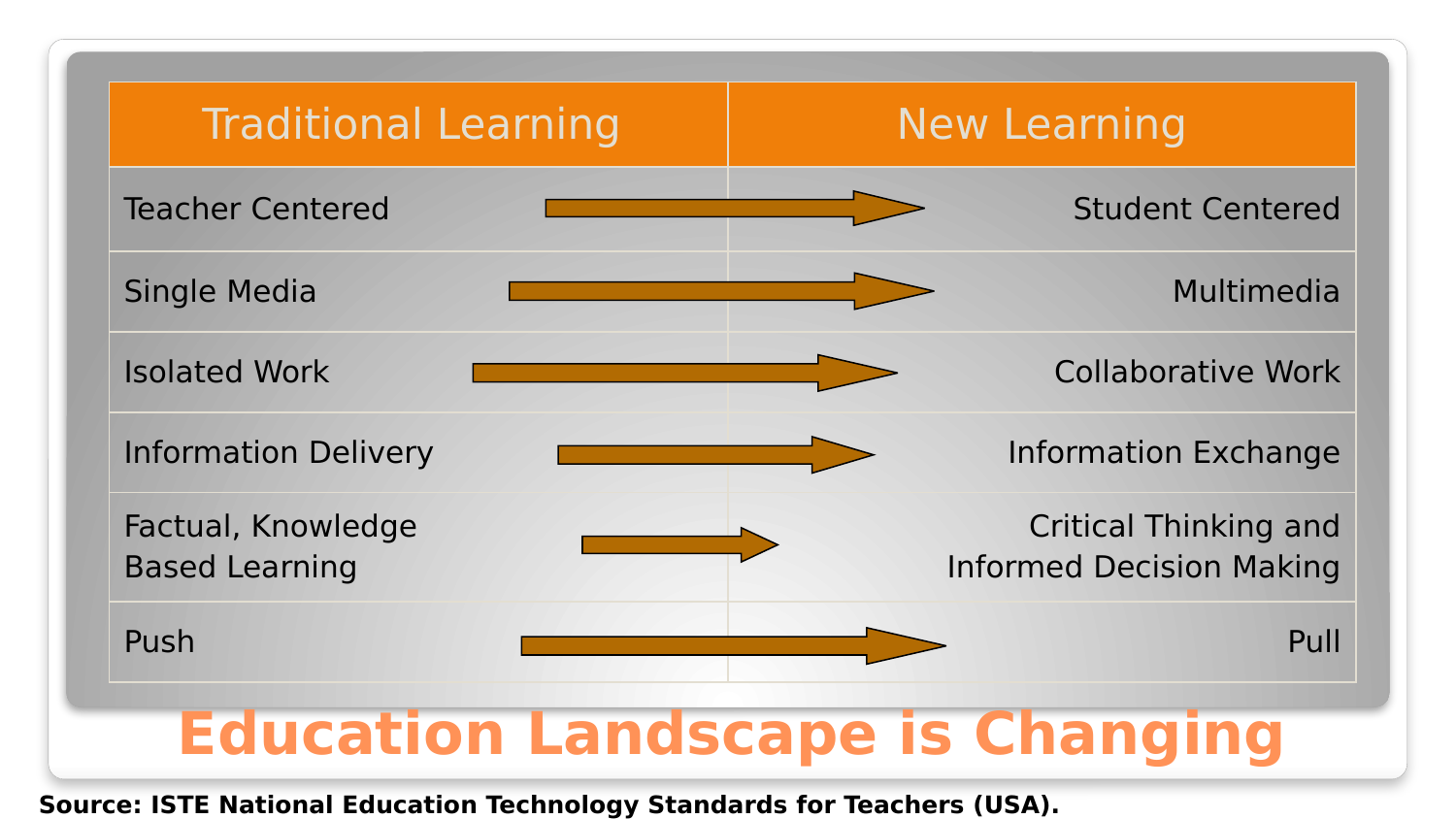

| Traditional Learning | New Learning |
| --- | --- |
| Teacher Centered | Student Centered |
| Single Media | Multimedia |
| Isolated Work | Collaborative Work |
| Information Delivery | Information Exchange |
| Factual, Knowledge Based Learning | Critical Thinking and Informed Decision Making |
| Push | Pull |

# Education Landscape is Changing
Source: ISTE National Education Technology Standards for Teachers (USA).